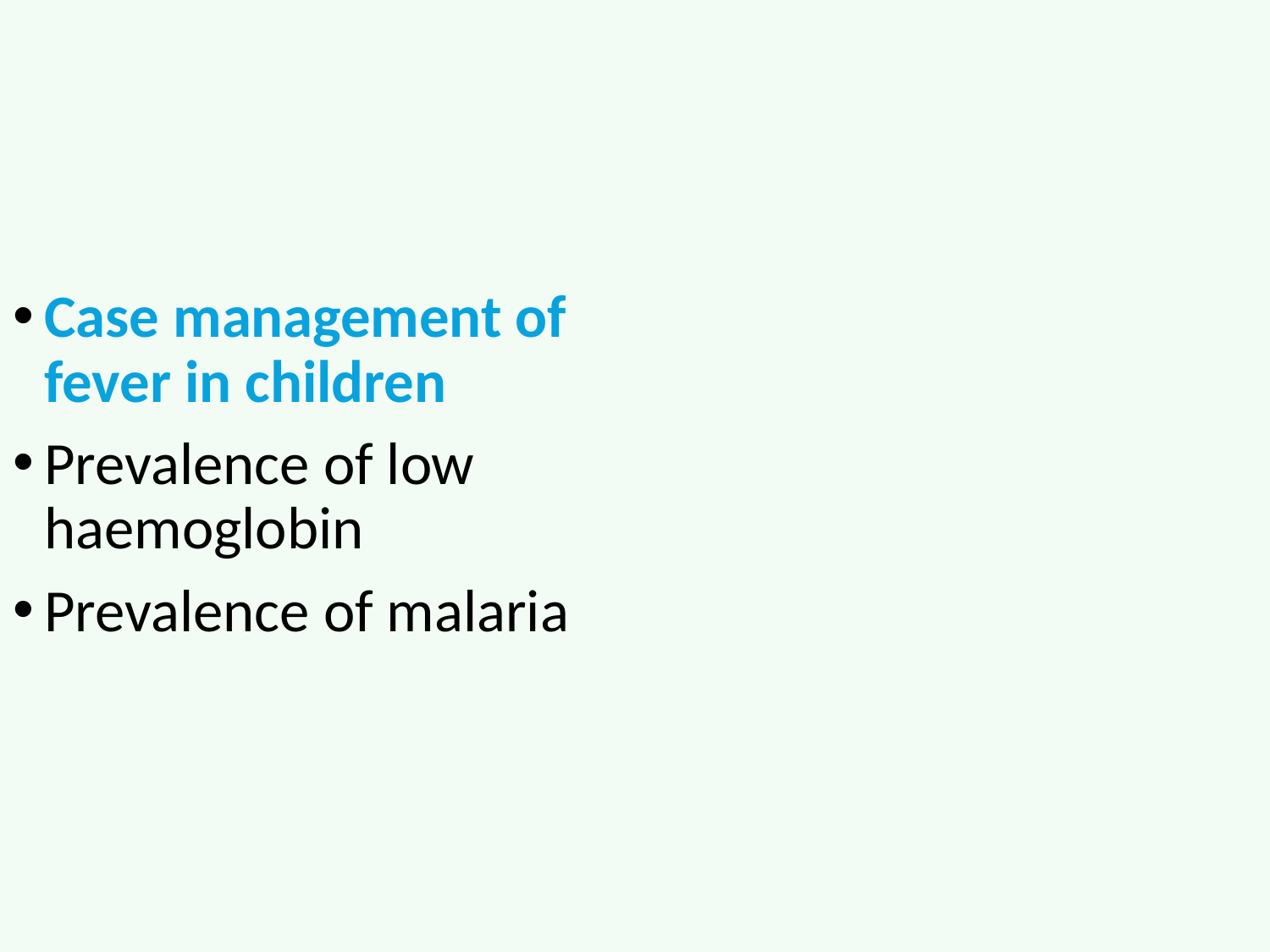

Case management of fever in children
Prevalence of low haemoglobin
Prevalence of malaria